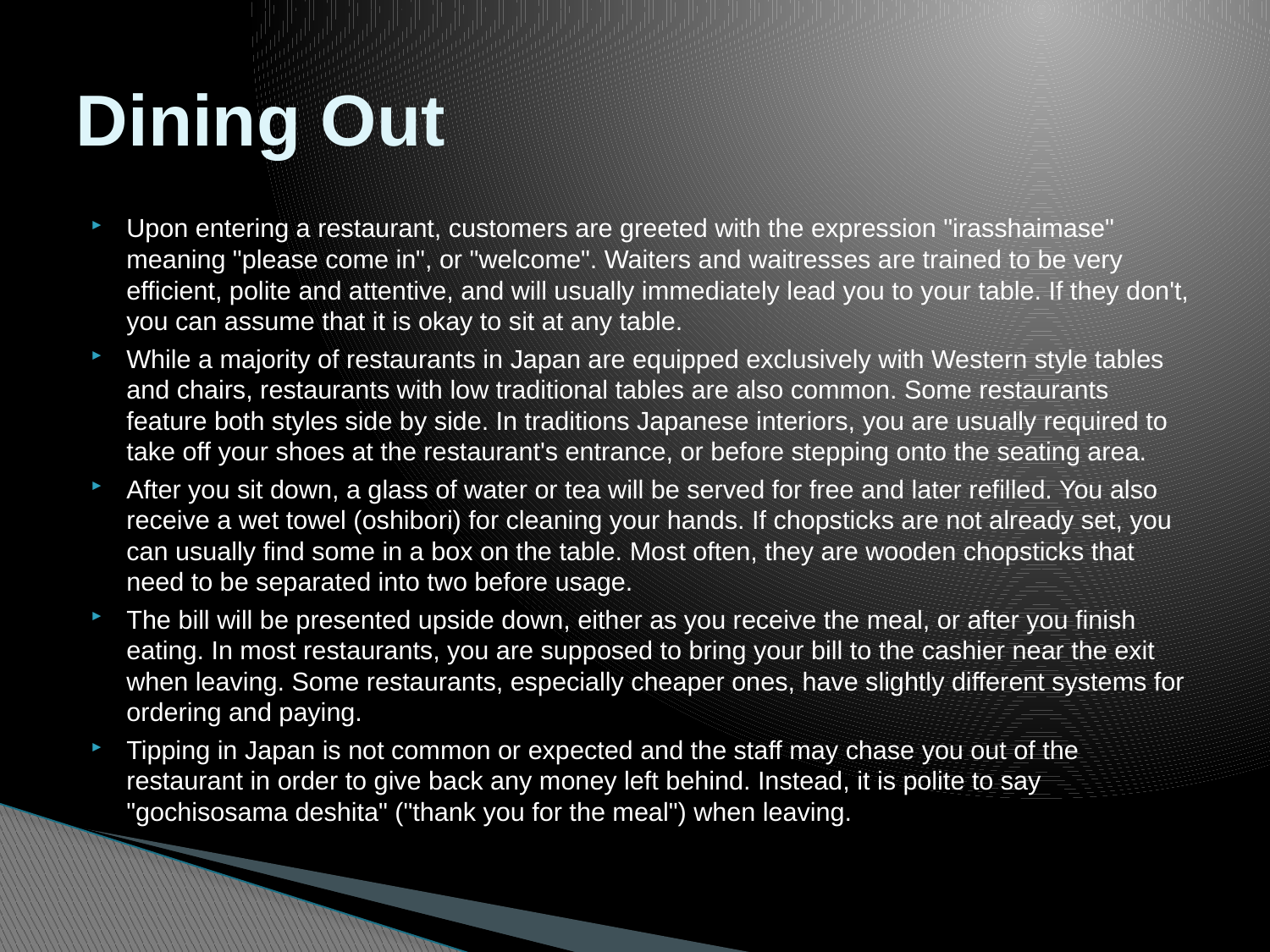

# Dining Out
Upon entering a restaurant, customers are greeted with the expression "irasshaimase" meaning "please come in", or "welcome". Waiters and waitresses are trained to be very efficient, polite and attentive, and will usually immediately lead you to your table. If they don't, you can assume that it is okay to sit at any table.
While a majority of restaurants in Japan are equipped exclusively with Western style tables and chairs, restaurants with low traditional tables are also common. Some restaurants feature both styles side by side. In traditions Japanese interiors, you are usually required to take off your shoes at the restaurant's entrance, or before stepping onto the seating area.
After you sit down, a glass of water or tea will be served for free and later refilled. You also receive a wet towel (oshibori) for cleaning your hands. If chopsticks are not already set, you can usually find some in a box on the table. Most often, they are wooden chopsticks that need to be separated into two before usage.
The bill will be presented upside down, either as you receive the meal, or after you finish eating. In most restaurants, you are supposed to bring your bill to the cashier near the exit when leaving. Some restaurants, especially cheaper ones, have slightly different systems for ordering and paying.
Tipping in Japan is not common or expected and the staff may chase you out of the restaurant in order to give back any money left behind. Instead, it is polite to say "gochisosama deshita" ("thank you for the meal") when leaving.